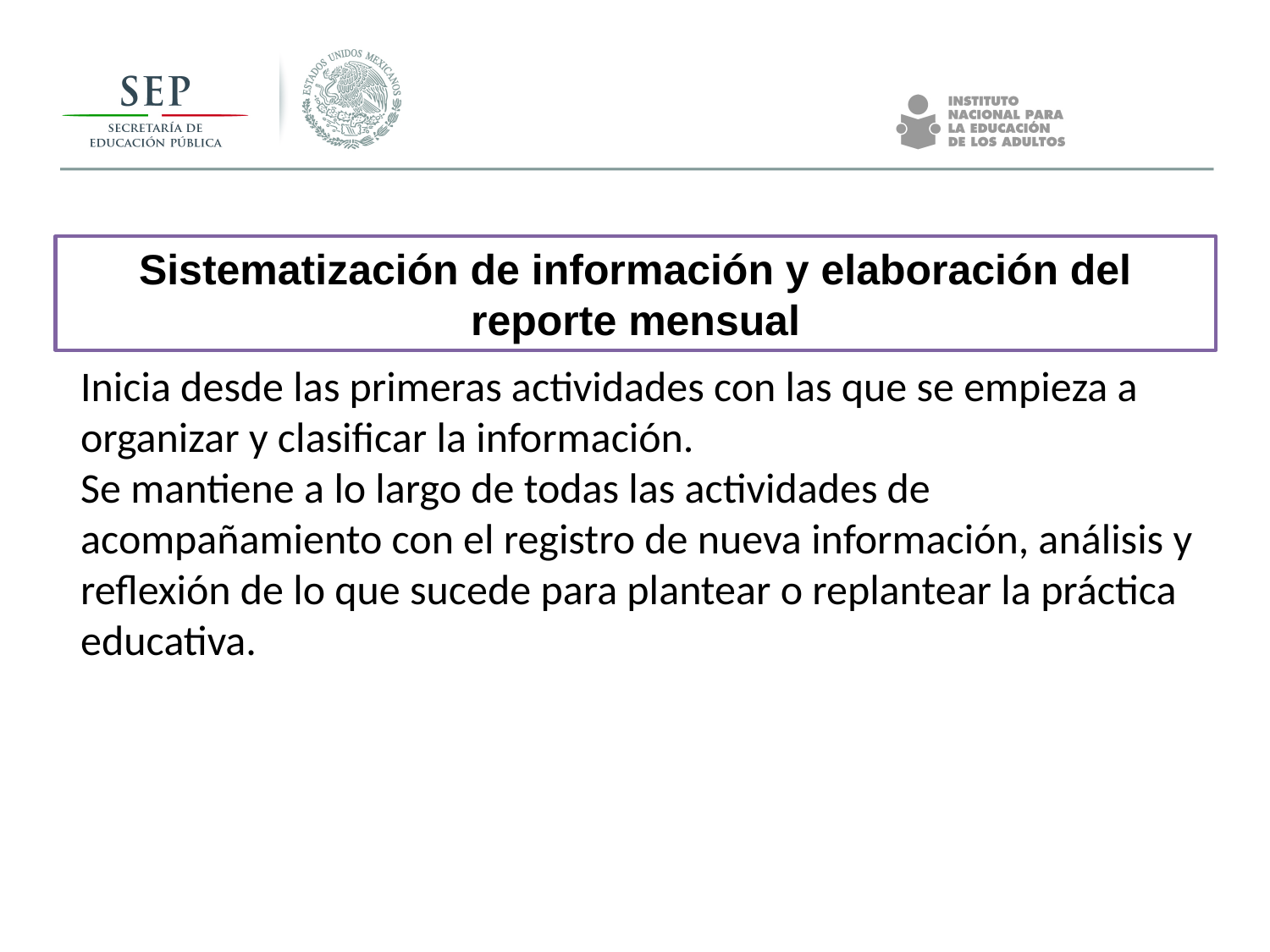

Sistematización de información y elaboración del reporte mensual
Inicia desde las primeras actividades con las que se empieza a organizar y clasificar la información.
Se mantiene a lo largo de todas las actividades de acompañamiento con el registro de nueva información, análisis y reflexión de lo que sucede para plantear o replantear la práctica educativa.